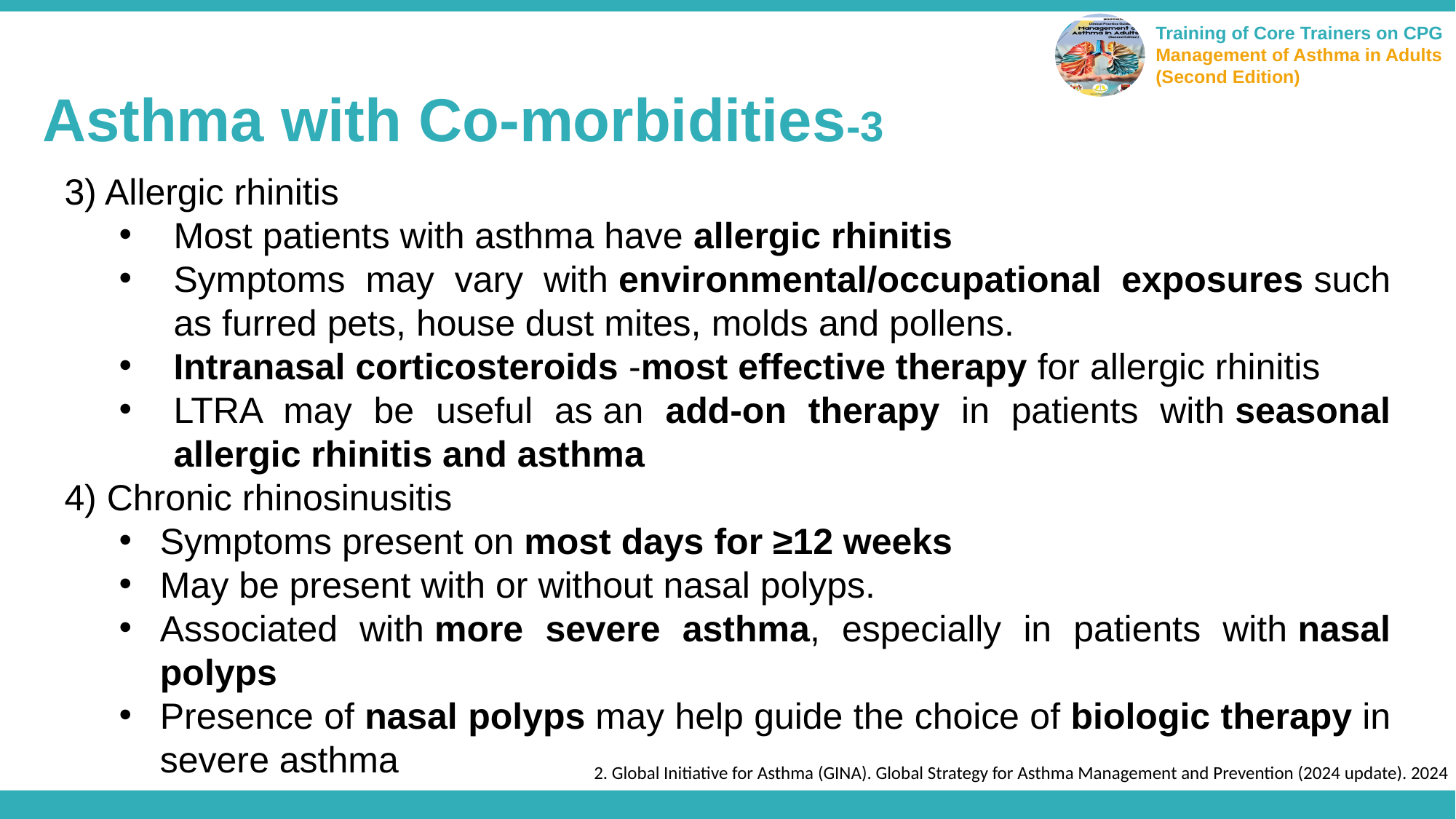

Asthma with Co-morbidities-3
3) Allergic rhinitis
Most patients with asthma have allergic rhinitis
Symptoms may vary with environmental/occupational exposures such as furred pets, house dust mites, molds and pollens.
Intranasal corticosteroids -most effective therapy for allergic rhinitis
LTRA may be useful as an add-on therapy in patients with seasonal allergic rhinitis and asthma
4) Chronic rhinosinusitis
Symptoms present on most days for ≥12 weeks
May be present with or without nasal polyps.
Associated with more severe asthma, especially in patients with nasal polyps
Presence of nasal polyps may help guide the choice of biologic therapy in severe asthma
2. Global Initiative for Asthma (GINA). Global Strategy for Asthma Management and Prevention (2024 update). 2024